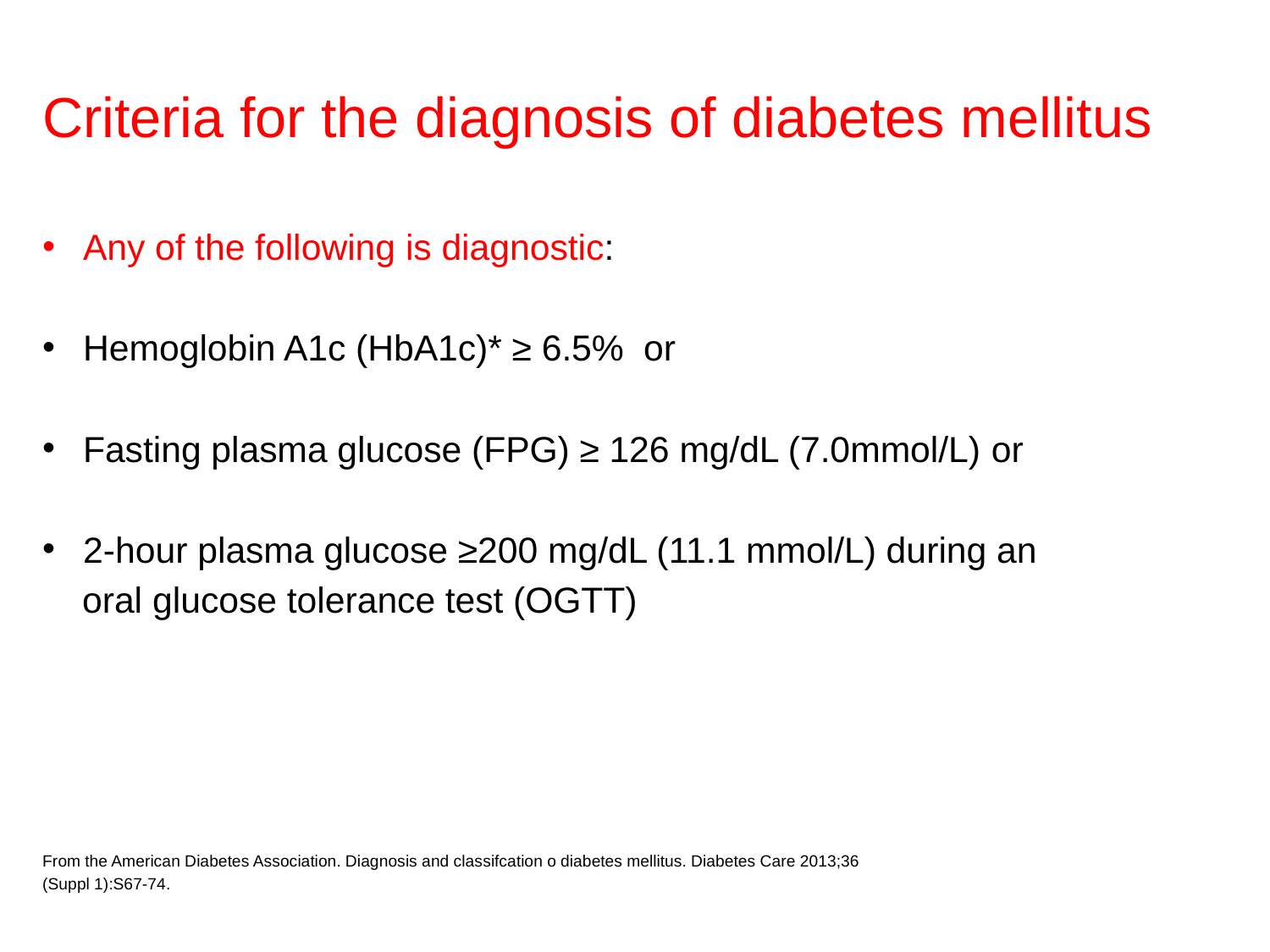

# Criteria for the diagnosis of diabetes mellitus
Any of the following is diagnostic:

Hemoglobin A1c (HbA1c)* ≥ 6.5%  or

Fasting plasma glucose (FPG) ≥ 126 mg/dL (7.0mmol/L) or

2-hour plasma glucose ≥200 mg/dL (11.1 mmol/L) during an
    oral glucose tolerance test (OGTT)

From the American Diabetes Association. Diagnosis and classifcation o diabetes mellitus. Diabetes Care 2013;36
(Suppl 1):S67-74.